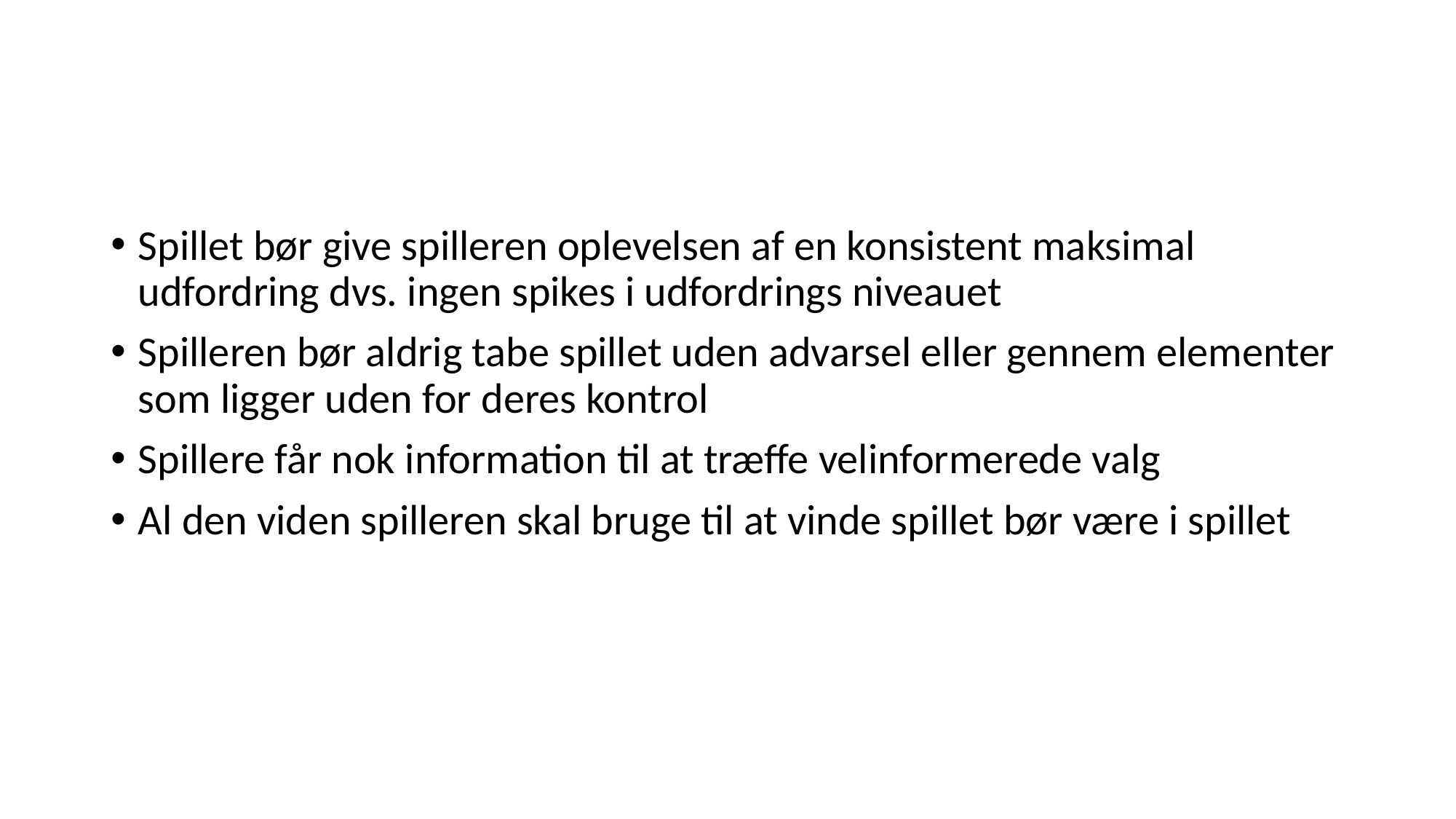

#
Spillet bør give spilleren oplevelsen af en konsistent maksimal udfordring dvs. ingen spikes i udfordrings niveauet
Spilleren bør aldrig tabe spillet uden advarsel eller gennem elementer som ligger uden for deres kontrol
Spillere får nok information til at træffe velinformerede valg
Al den viden spilleren skal bruge til at vinde spillet bør være i spillet